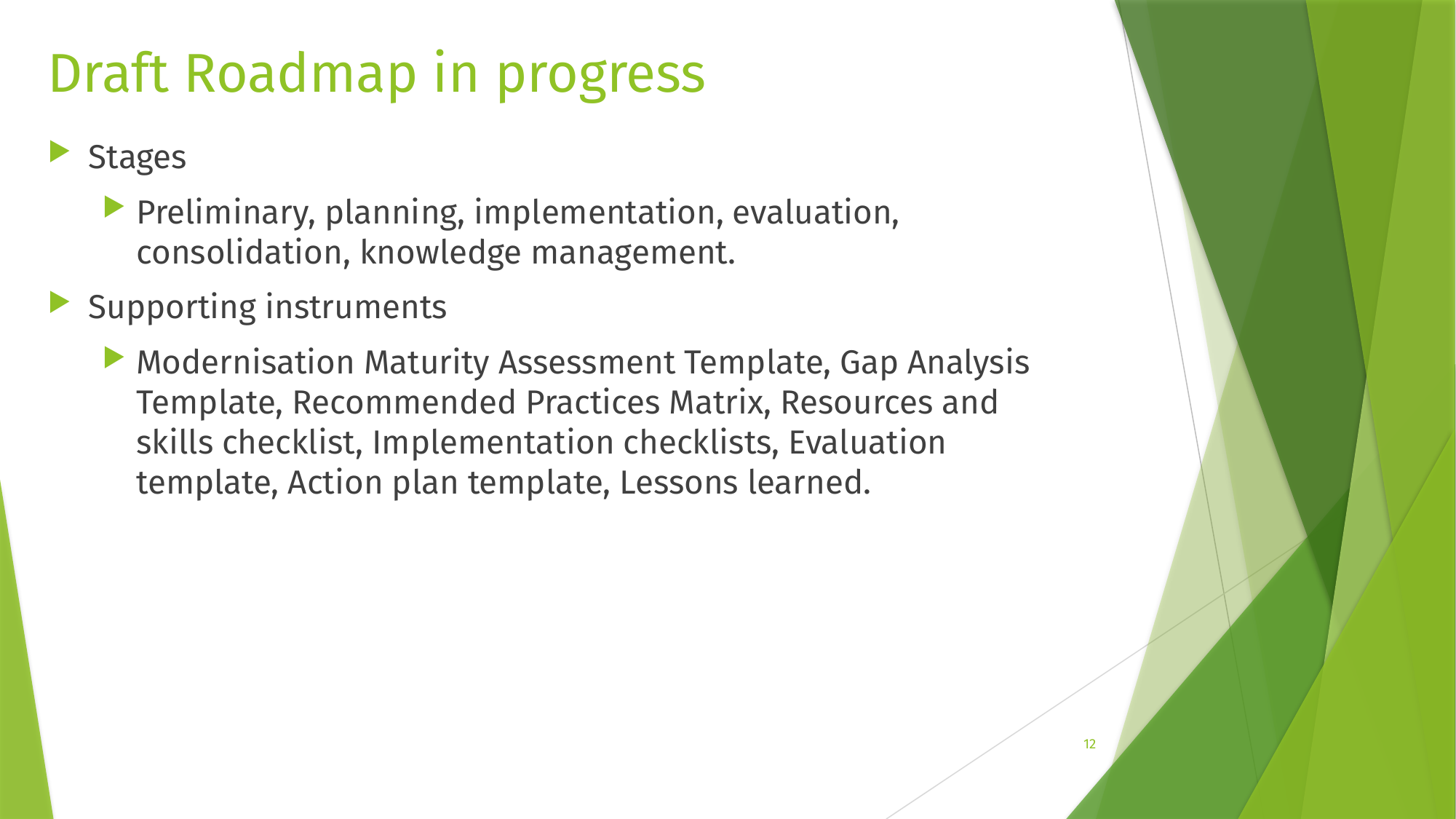

# Draft Roadmap in progress
Stages
Preliminary, planning, implementation, evaluation, consolidation, knowledge management.
Supporting instruments
Modernisation Maturity Assessment Template, Gap Analysis Template, Recommended Practices Matrix, Resources and skills checklist, Implementation checklists, Evaluation template, Action plan template, Lessons learned.

12